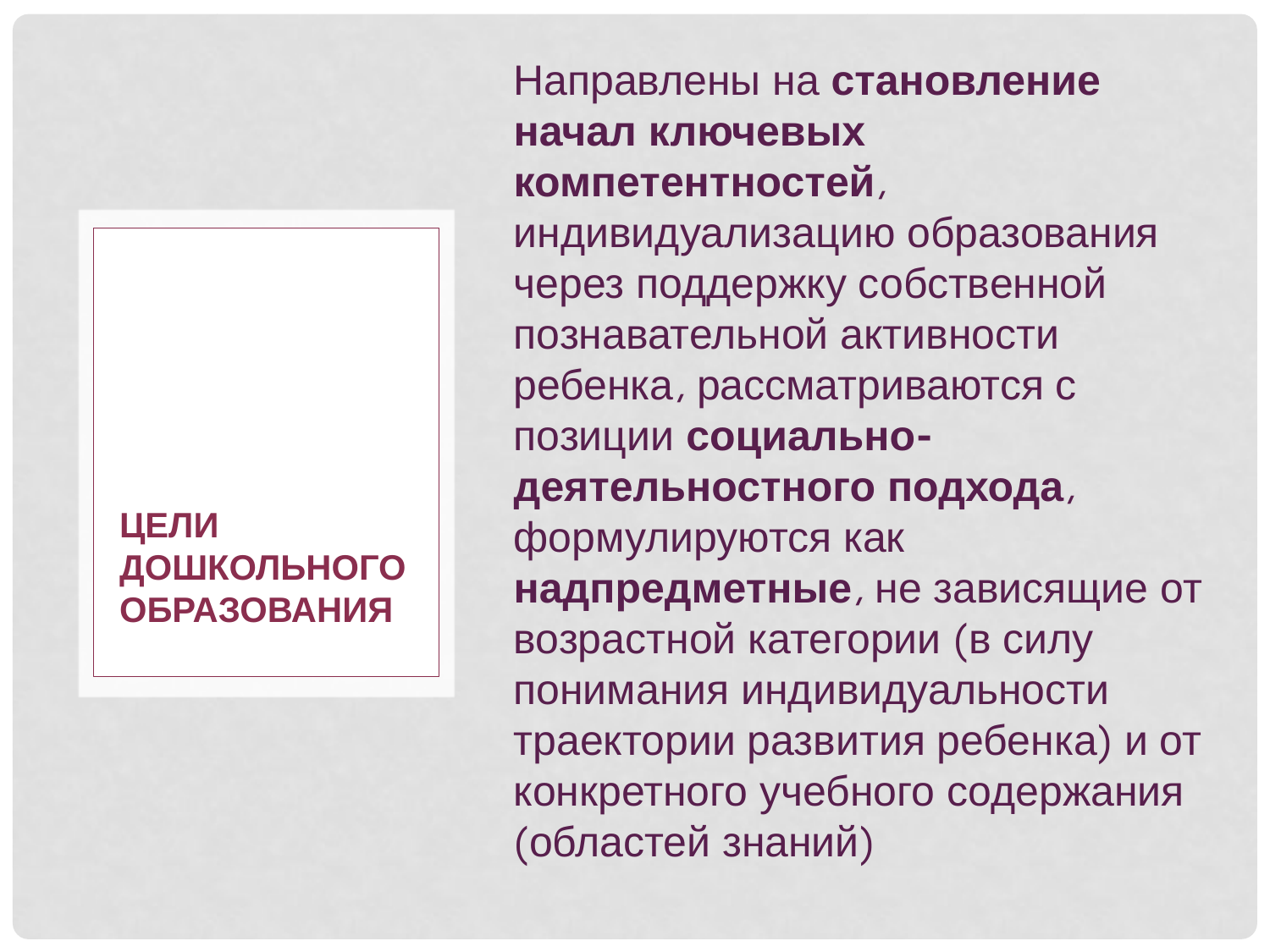

Направлены на становление начал ключевых компетентностей, индивидуализацию образования через поддержку собственной познавательной активности ребенка, рассматриваются с позиции социально-деятельностного подхода, формулируются как надпредметные, не зависящие от возрастной категории (в силу понимания индивидуальности траектории развития ребенка) и от конкретного учебного содержания (областей знаний)
# Цели дошкольного образования